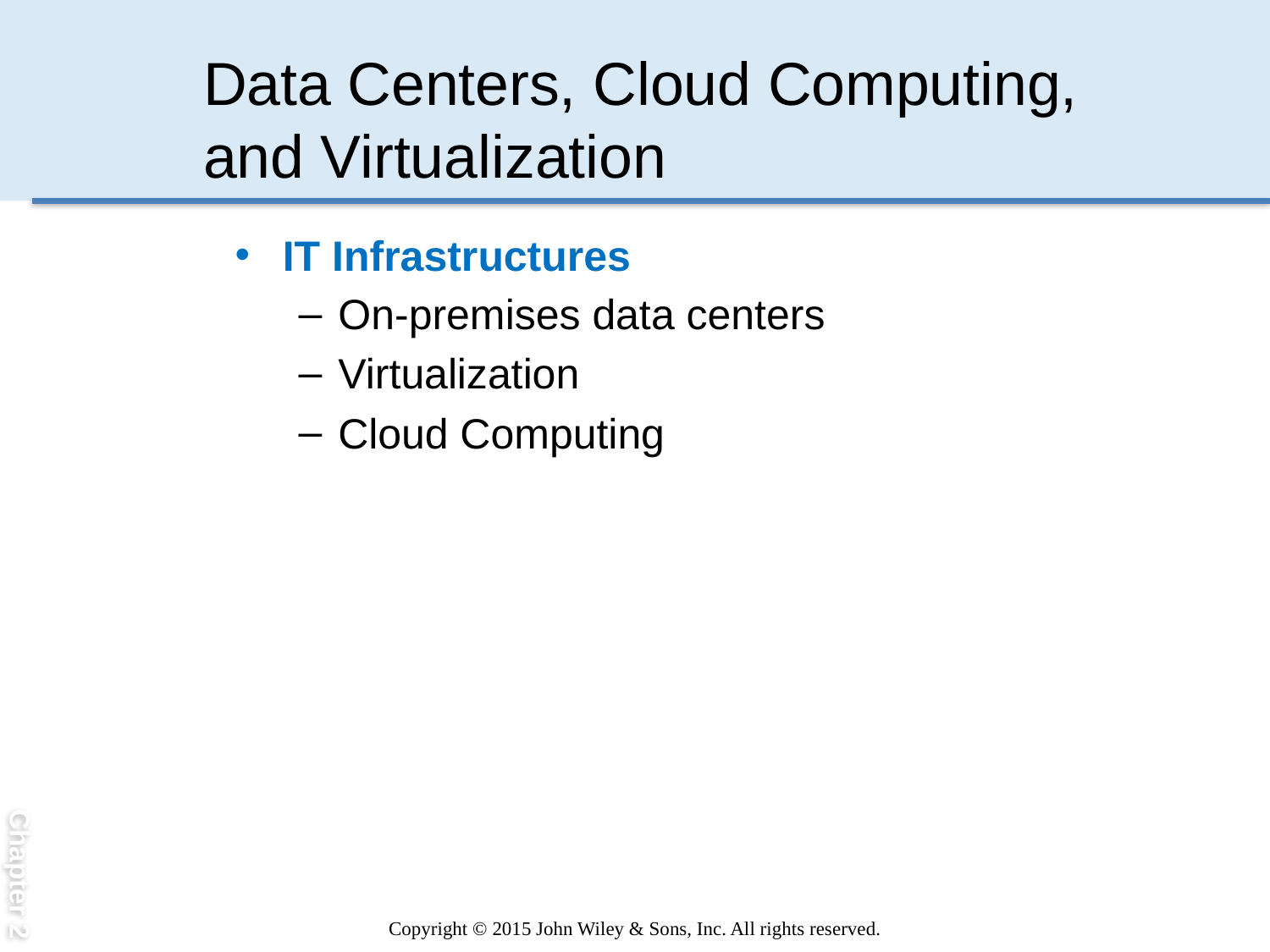

Chapter 2
# Data Centers, Cloud Computing, and Virtualization
IT Infrastructures
On-premises data centers
Virtualization
Cloud Computing